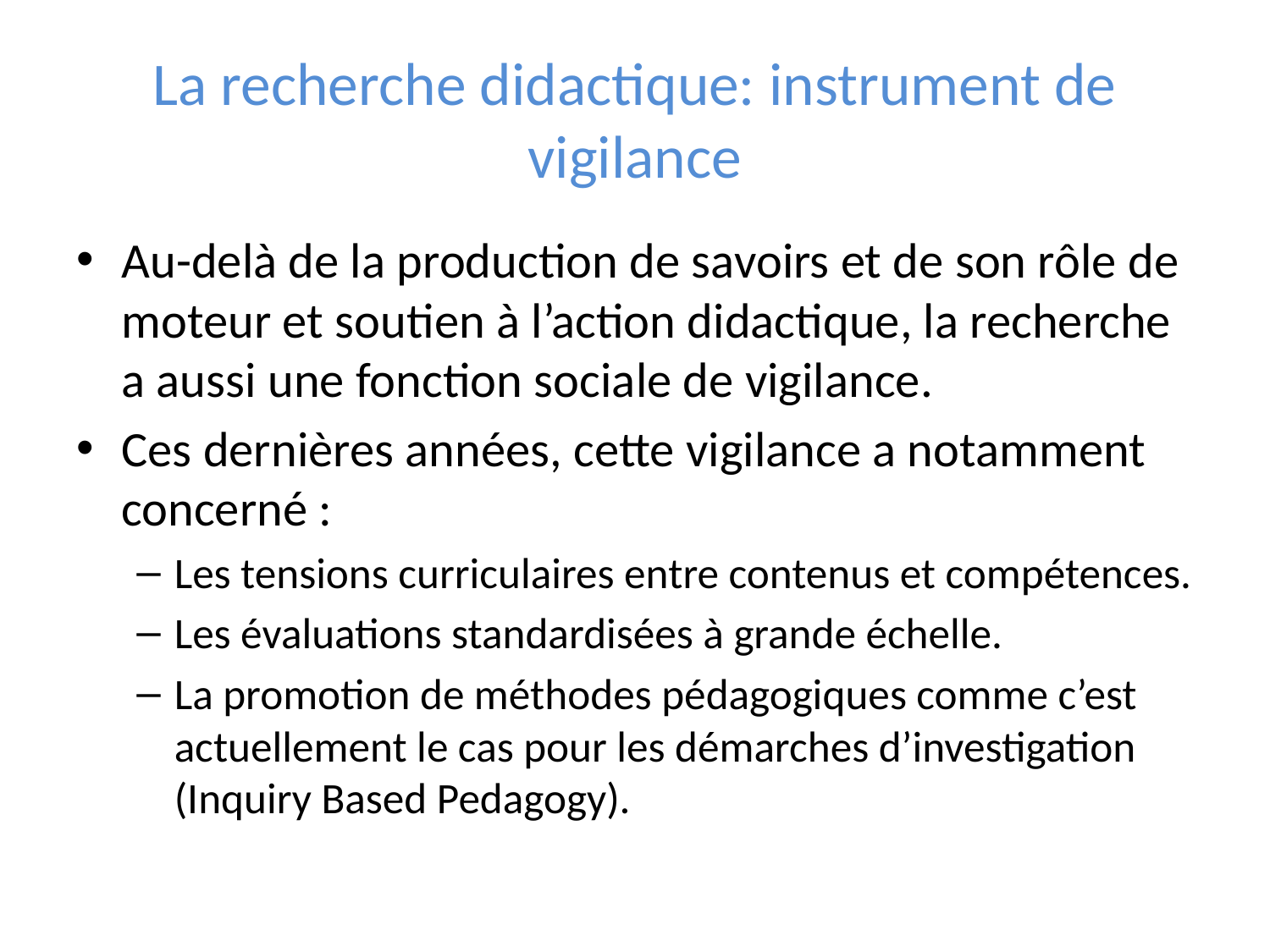

# La recherche didactique: instrument de vigilance
Au-delà de la production de savoirs et de son rôle de moteur et soutien à l’action didactique, la recherche a aussi une fonction sociale de vigilance.
Ces dernières années, cette vigilance a notamment concerné :
Les tensions curriculaires entre contenus et compétences.
Les évaluations standardisées à grande échelle.
La promotion de méthodes pédagogiques comme c’est actuellement le cas pour les démarches d’investigation  (Inquiry Based Pedagogy).